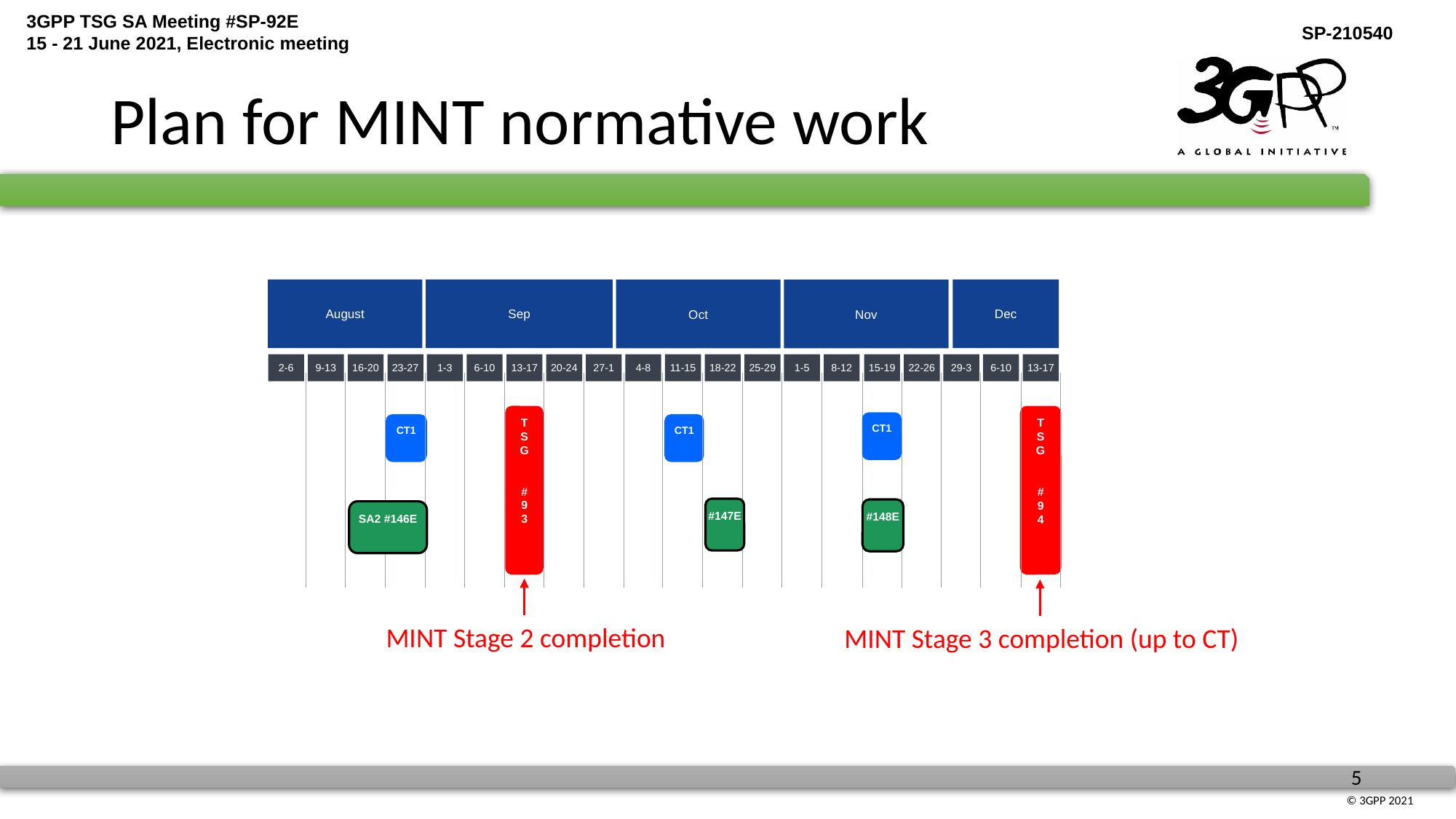

# Plan for MINT normative work
August
Sep
Dec
Oct
Nov
2-6
9-13
16-20
23-27
1-3
6-10
13-17
20-24
27-1
4-8
11-15
18-22
25-29
1-5
8-12
15-19
22-26
29-3
6-10
13-17
T
S
G

#
9
4
T
S
G

#
9
3
CT1
CT1
CT1
#147E
#148E
SA2 #146E
MINT Stage 2 completion
MINT Stage 3 completion (up to CT)